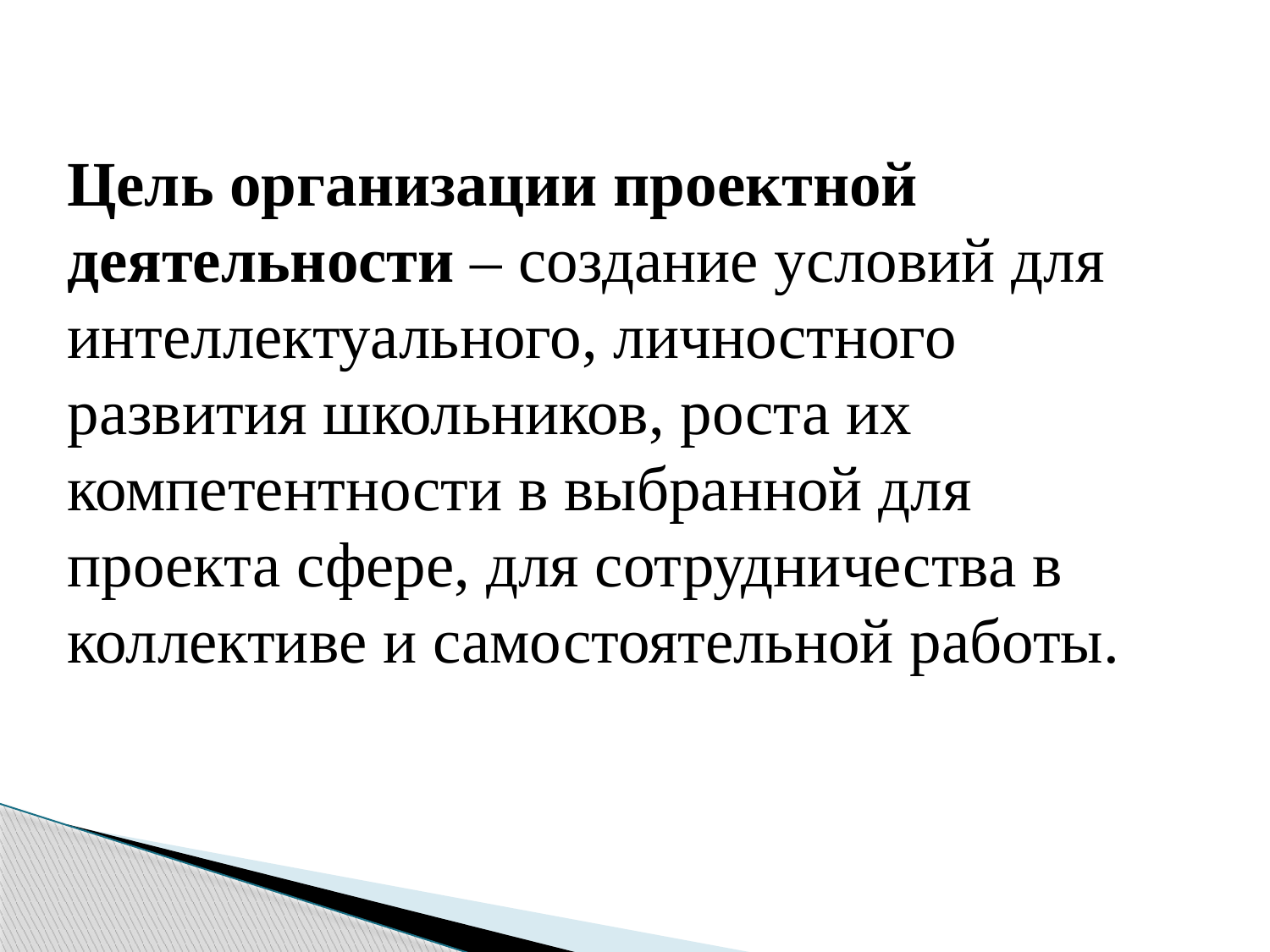

Цель организации проектной деятельности – создание условий для интеллектуального, личностного развития школьников, роста их компетентности в выбранной для проекта сфере, для сотрудничества в коллективе и самостоятельной работы.